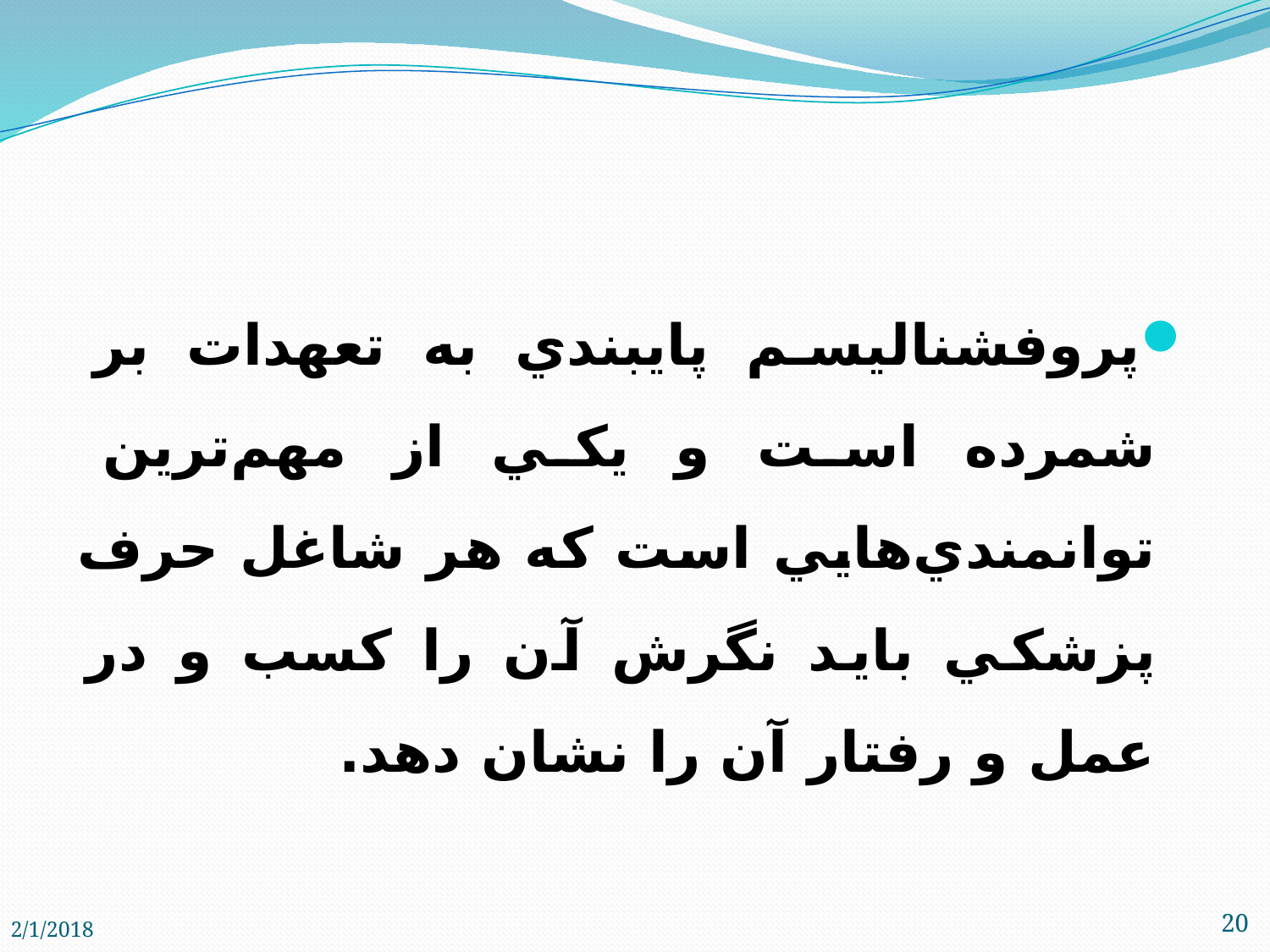

#
پروفشناليسم پايبندي به تعهدات بر شمرده است و يكي از مهم‌ترين توانمندي‌هايي است كه هر شاغل حرف پزشكي بايد نگرش آن را كسب و در عمل و رفتار آن را نشان دهد.

2/1/2018
20